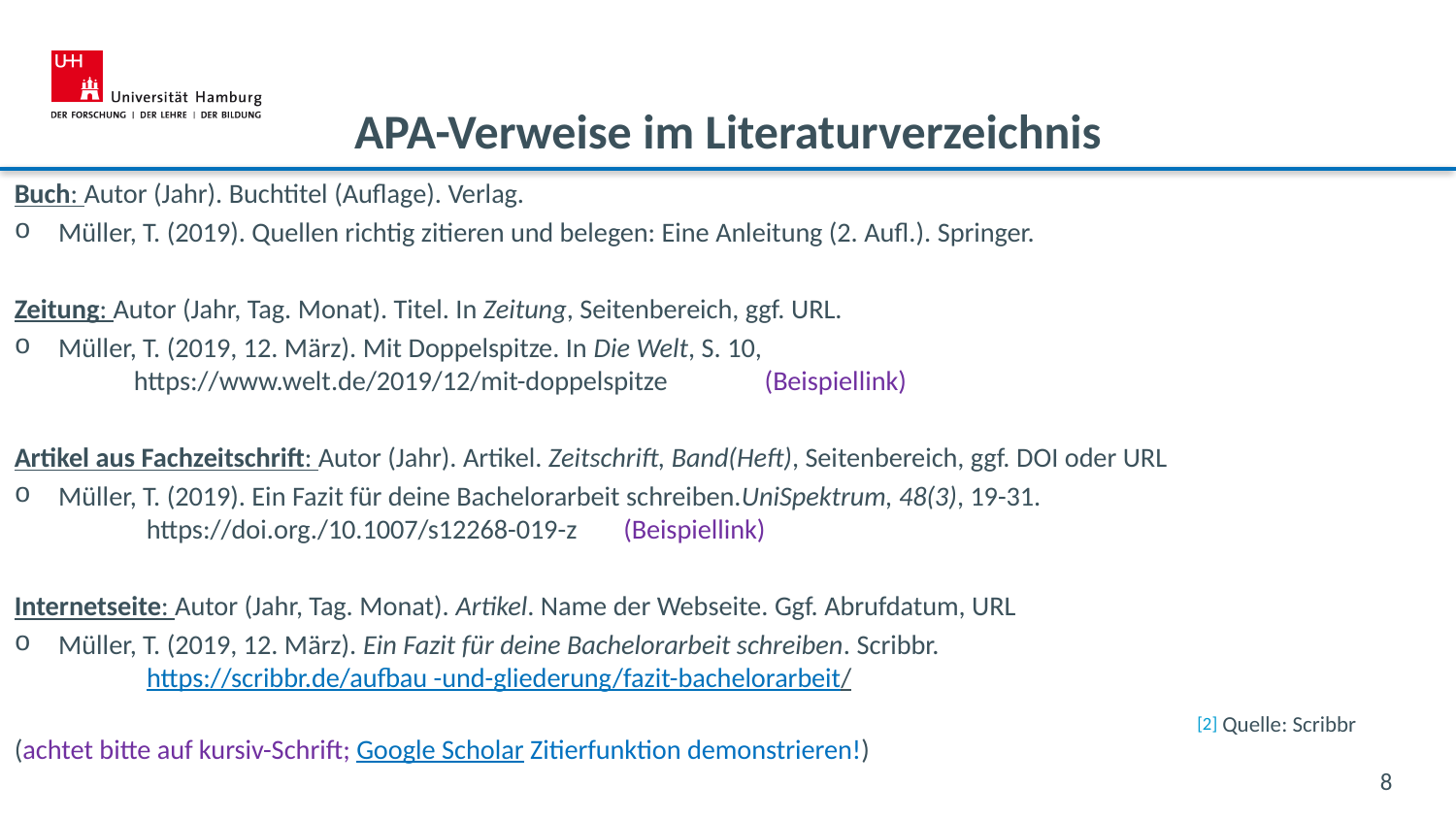

# APA-Verweise im Literaturverzeichnis
Buch: Autor (Jahr). Buchtitel (Auflage). Verlag.
	Müller, T. (2019). Quellen richtig zitieren und belegen: Eine Anleitung (2. Aufl.). Springer.

Zeitung: Autor (Jahr, Tag. Monat). Titel. In Zeitung, Seitenbereich, ggf. URL.
	Müller, T. (2019, 12. März). Mit Doppelspitze. In Die Welt, S. 10,
            https://www.welt.de/2019/12/mit-doppelspitze								(Beispiellink)

Artikel aus Fachzeitschrift: Autor (Jahr). Artikel. Zeitschrift, Band(Heft), Seitenbereich, ggf. DOI oder URL
	Müller, T. (2019). Ein Fazit für deine Bachelorarbeit schreiben.UniSpektrum, 48(3), 19-31.
              https://doi.org./10.1007/s12268-019-z										(Beispiellink)

Internetseite: Autor (Jahr, Tag. Monat). Artikel. Name der Webseite. Ggf. Abrufdatum, URL
	Müller, T. (2019, 12. März). Ein Fazit für deine Bachelorarbeit schreiben. Scribbr.
              https://scribbr.de/aufbau -und-gliederung/fazit-bachelorarbeit/

(achtet bitte auf kursiv-Schrift; Google Scholar Zitierfunktion demonstrieren!)
Quelle: Scribbr
[2]
8